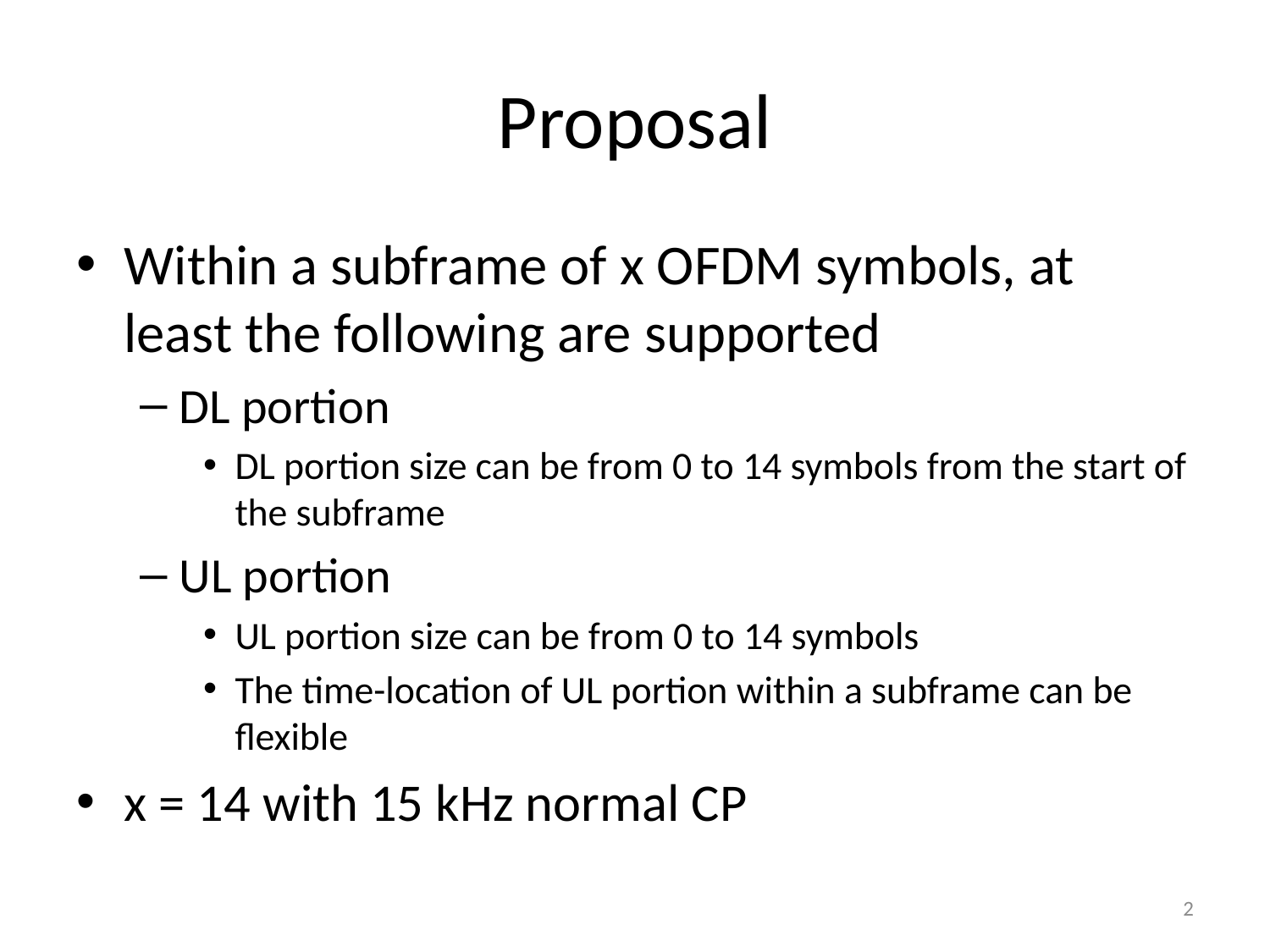

# Proposal
Within a subframe of x OFDM symbols, at least the following are supported
DL portion
DL portion size can be from 0 to 14 symbols from the start of the subframe
UL portion
UL portion size can be from 0 to 14 symbols
The time-location of UL portion within a subframe can be flexible
x = 14 with 15 kHz normal CP
2